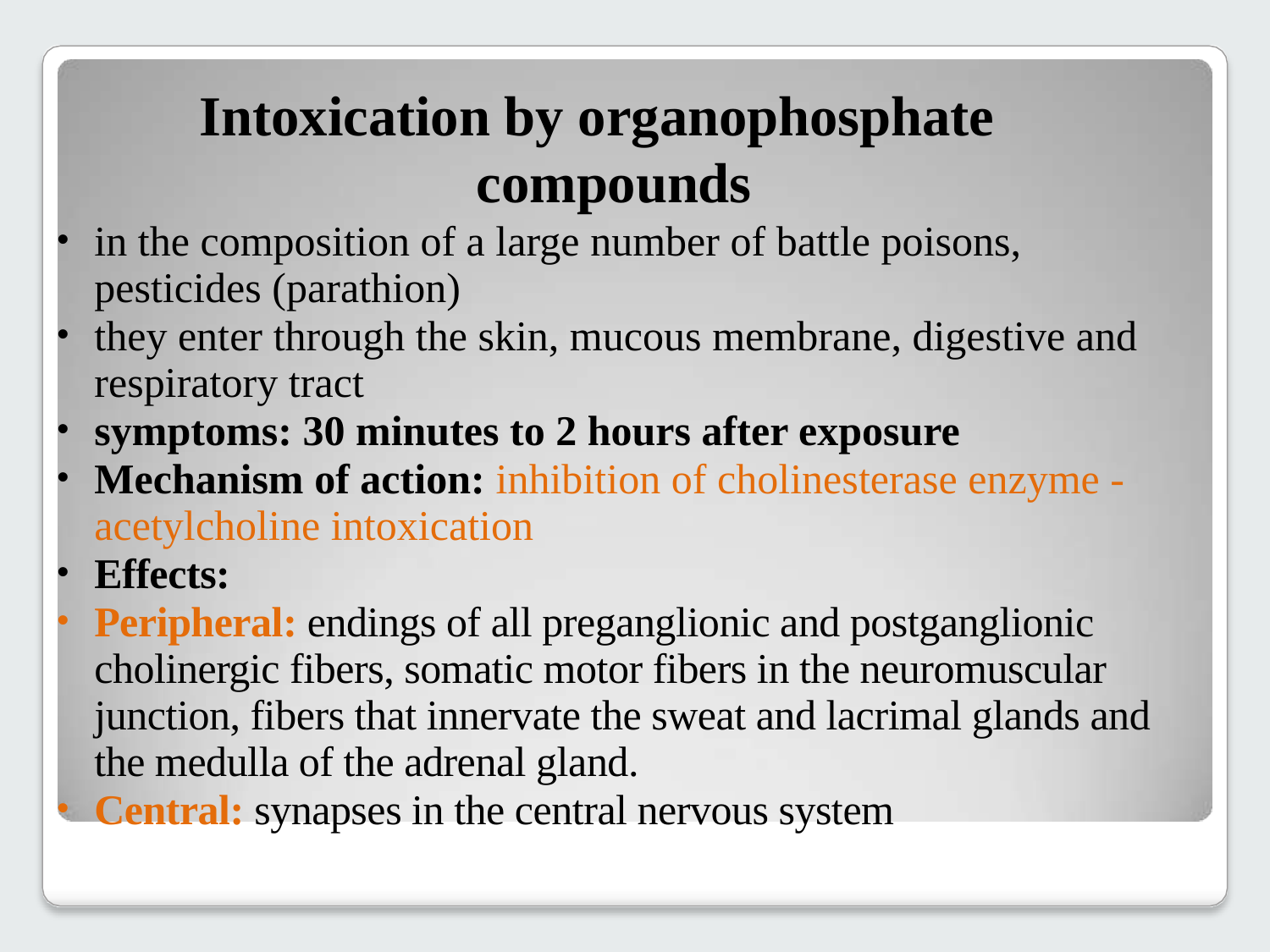

# Intoxication by organophosphate compounds
in the composition of a large number of battle poisons, pesticides (parathion)
they enter through the skin, mucous membrane, digestive and respiratory tract
symptoms: 30 minutes to 2 hours after exposure
Mechanism of action: inhibition of cholinesterase enzyme - acetylcholine intoxication
Effects:
Peripheral: endings of all preganglionic and postganglionic cholinergic fibers, somatic motor fibers in the neuromuscular junction, fibers that innervate the sweat and lacrimal glands and the medulla of the adrenal gland.
Central: synapses in the central nervous system